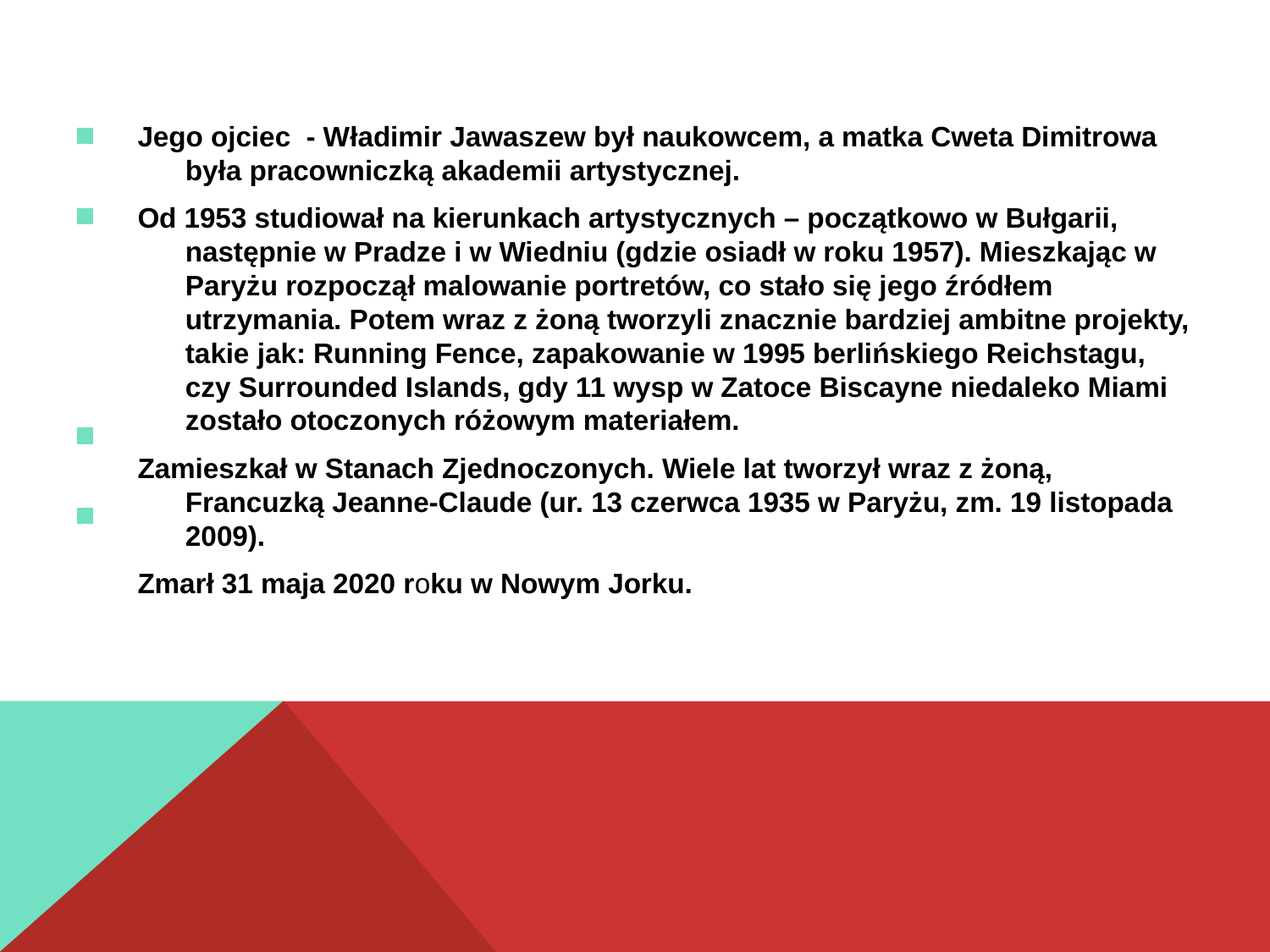

Jego ojciec  - Władimir Jawaszew był naukowcem, a matka Cweta Dimitrowa była pracowniczką akademii artystycznej.
Od 1953 studiował na kierunkach artystycznych – początkowo w Bułgarii, następnie w Pradze i w Wiedniu (gdzie osiadł w roku 1957). Mieszkając w Paryżu rozpoczął malowanie portretów, co stało się jego źródłem utrzymania. Potem wraz z żoną tworzyli znacznie bardziej ambitne projekty, takie jak: Running Fence, zapakowanie w 1995 berlińskiego Reichstagu, czy Surrounded Islands, gdy 11 wysp w Zatoce Biscayne niedaleko Miami zostało otoczonych różowym materiałem.
Zamieszkał w Stanach Zjednoczonych. Wiele lat tworzył wraz z żoną, Francuzką Jeanne-Claude (ur. 13 czerwca 1935 w Paryżu, zm. 19 listopada 2009).
Zmarł 31 maja 2020 roku w Nowym Jorku.